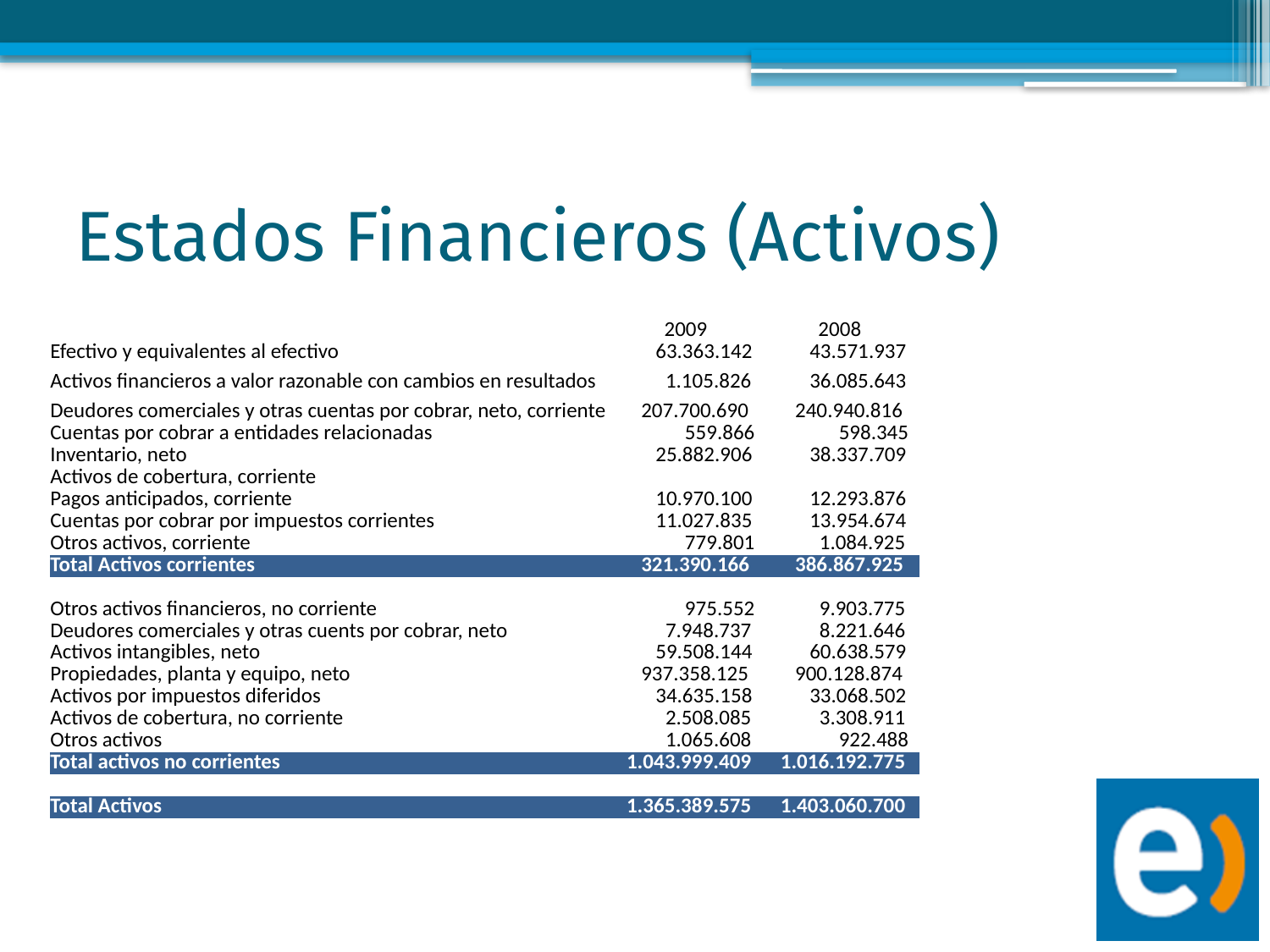

# Estados Financieros (Activos)
|  | 2009 | 2008 |
| --- | --- | --- |
| Efectivo y equivalentes al efectivo | 63.363.142 | 43.571.937 |
| Activos financieros a valor razonable con cambios en resultados | 1.105.826 | 36.085.643 |
| Deudores comerciales y otras cuentas por cobrar, neto, corriente | 207.700.690 | 240.940.816 |
| Cuentas por cobrar a entidades relacionadas | 559.866 | 598.345 |
| Inventario, neto | 25.882.906 | 38.337.709 |
| Activos de cobertura, corriente |  |  |
| Pagos anticipados, corriente | 10.970.100 | 12.293.876 |
| Cuentas por cobrar por impuestos corrientes | 11.027.835 | 13.954.674 |
| Otros activos, corriente | 779.801 | 1.084.925 |
| Total Activos corrientes | 321.390.166 | 386.867.925 |
|  |  |  |
| Otros activos financieros, no corriente | 975.552 | 9.903.775 |
| Deudores comerciales y otras cuents por cobrar, neto | 7.948.737 | 8.221.646 |
| Activos intangibles, neto | 59.508.144 | 60.638.579 |
| Propiedades, planta y equipo, neto | 937.358.125 | 900.128.874 |
| Activos por impuestos diferidos | 34.635.158 | 33.068.502 |
| Activos de cobertura, no corriente | 2.508.085 | 3.308.911 |
| Otros activos | 1.065.608 | 922.488 |
| Total activos no corrientes | 1.043.999.409 | 1.016.192.775 |
|  |  |  |
| Total Activos | 1.365.389.575 | 1.403.060.700 |